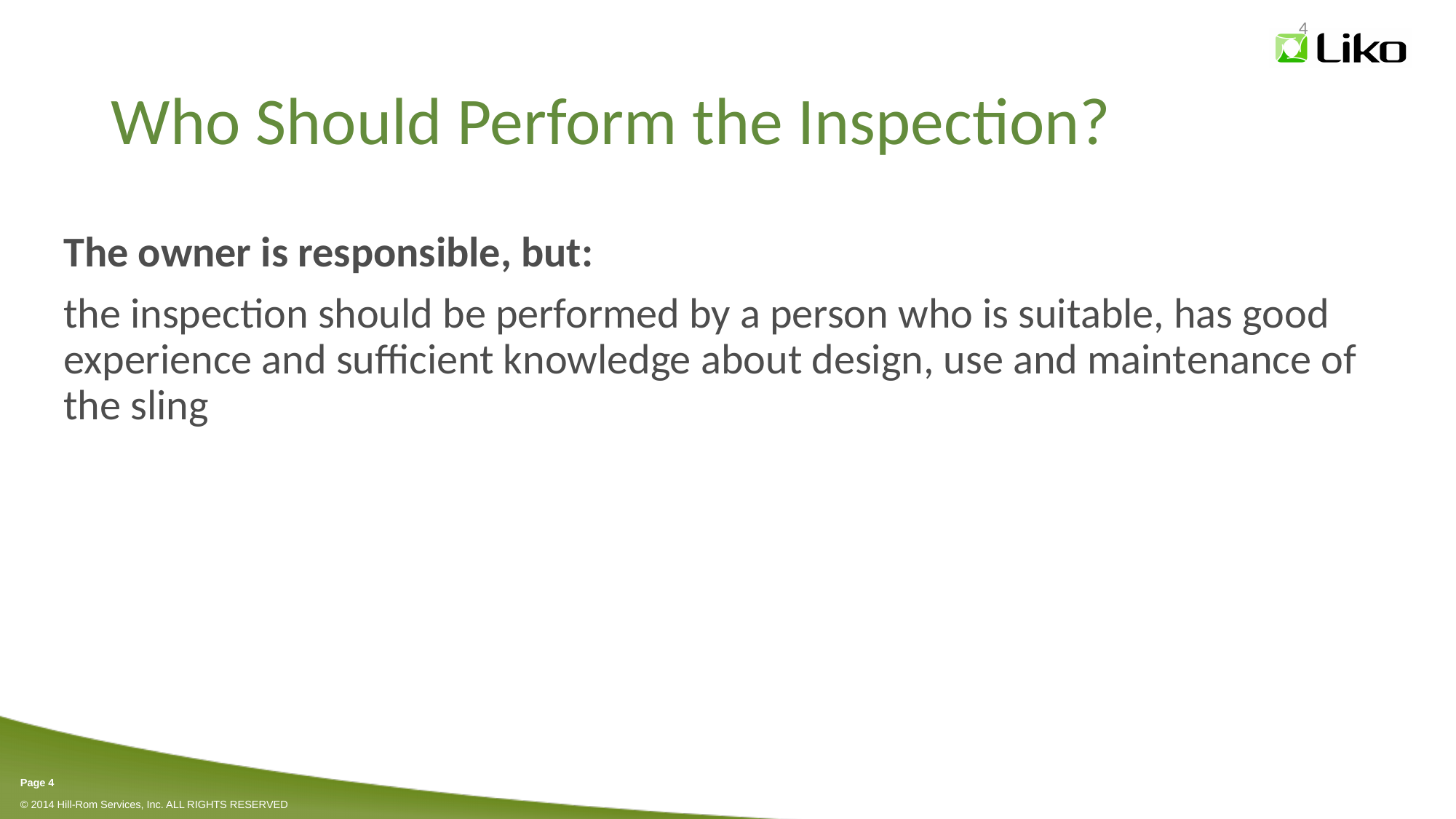

4
# Who Should Perform the Inspection?
The owner is responsible, but:
the inspection should be performed by a person who is suitable, has good experience and sufficient knowledge about design, use and maintenance of the sling